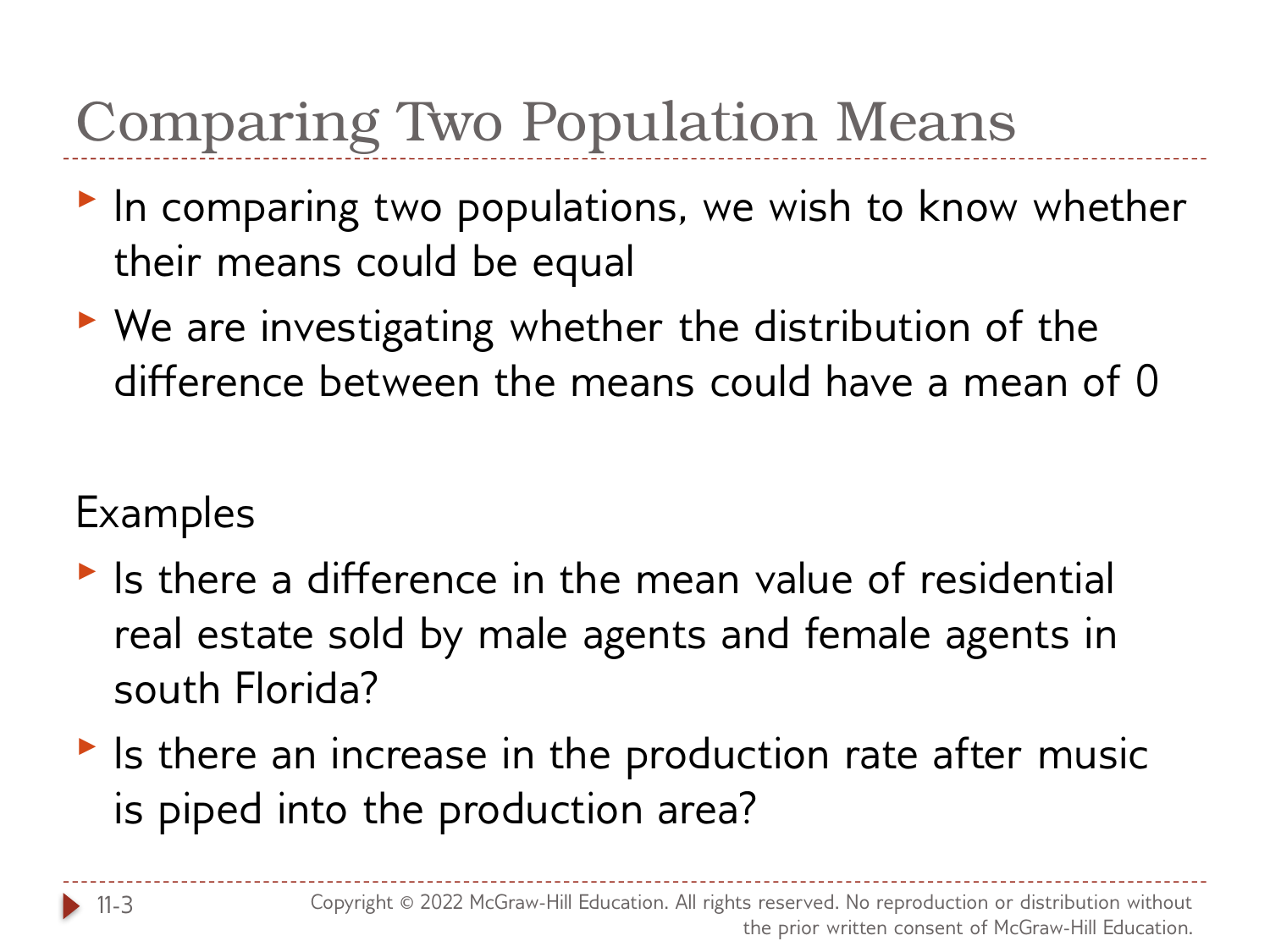

# Comparing Two Population Means
In comparing two populations, we wish to know whether their means could be equal
We are investigating whether the distribution of the difference between the means could have a mean of 0

Examples
Is there a difference in the mean value of residential real estate sold by male agents and female agents in south Florida?
Is there an increase in the production rate after music is piped into the production area?

11-3
Copyright © 2022 McGraw-Hill Education. All rights reserved. No reproduction or distribution without the prior written consent of McGraw-Hill Education.